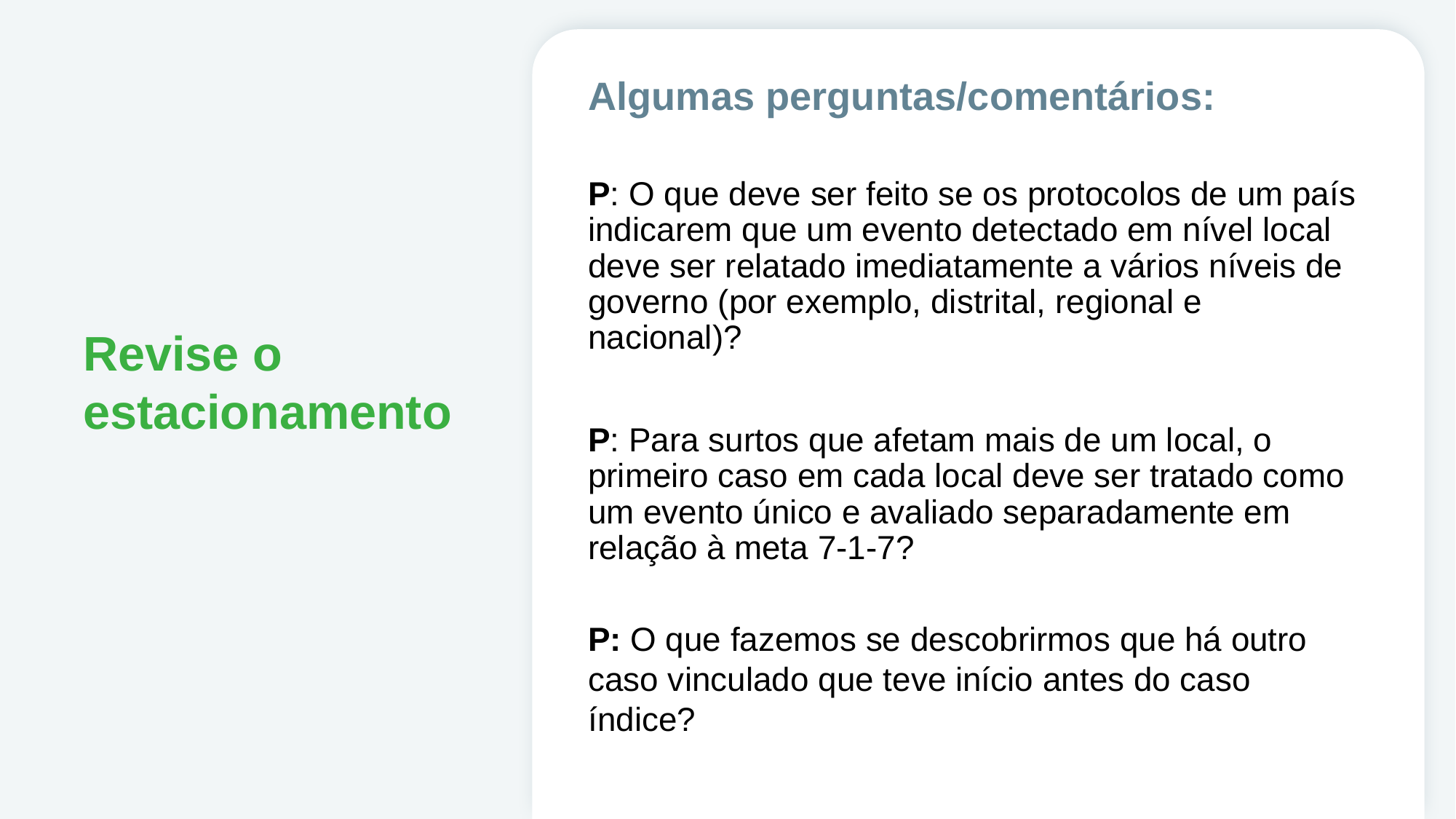

Algumas perguntas/comentários:
P: O que deve ser feito se os protocolos de um país indicarem que um evento detectado em nível local deve ser relatado imediatamente a vários níveis de governo (por exemplo, distrital, regional e nacional)?

P: Para surtos que afetam mais de um local, o primeiro caso em cada local deve ser tratado como um evento único e avaliado separadamente em relação à meta 7-1-7?

P: O que fazemos se descobrirmos que há outro caso vinculado que teve início antes do caso índice?

# Revise o estacionamento